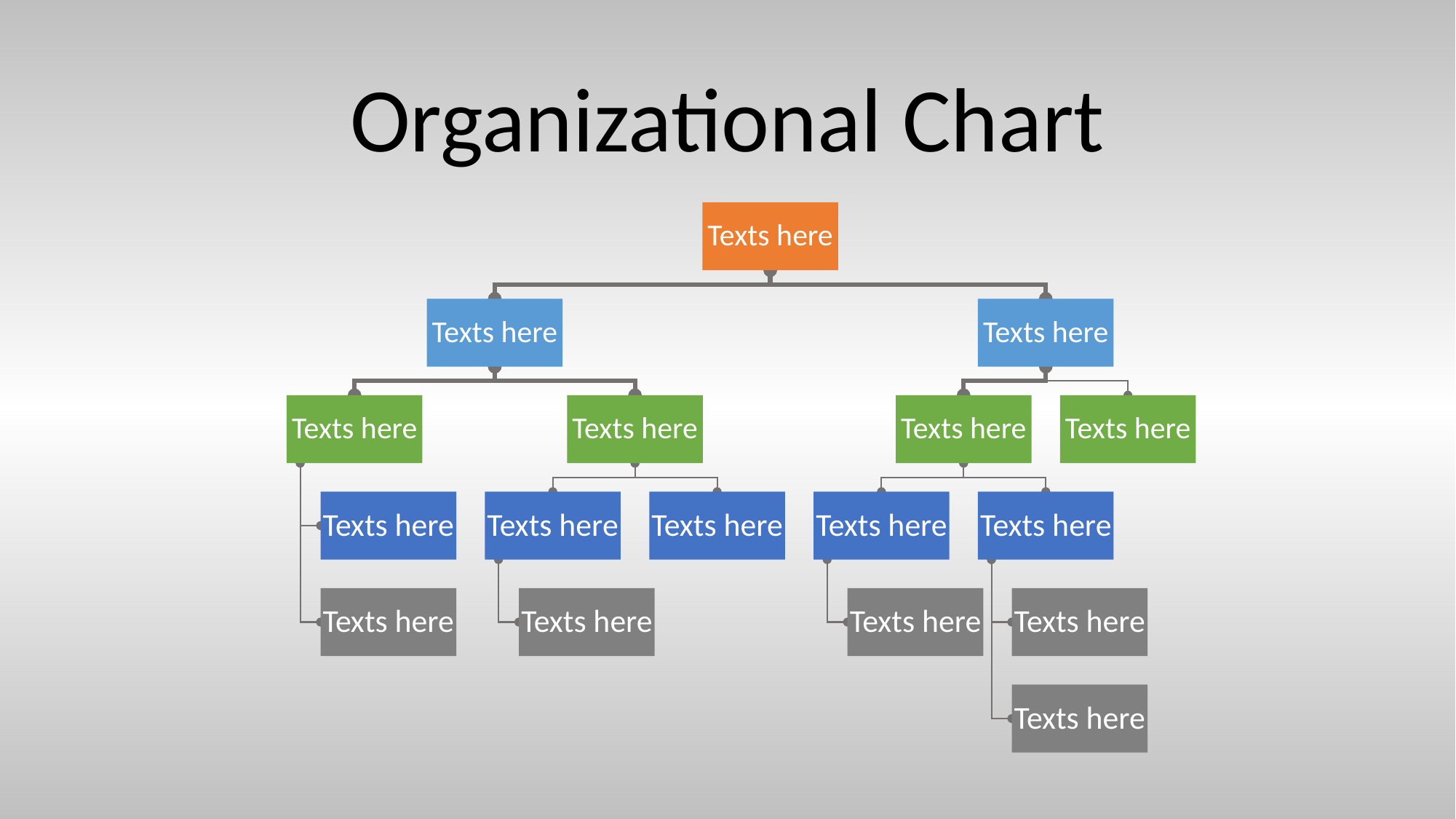

# Organizational Chart
Texts here
Texts here
Texts here
Texts here
Texts here
Texts here
Texts here
Texts here
Texts here
Texts here
Texts here
Texts here
Texts here
Texts here
Texts here
Texts here
Texts here